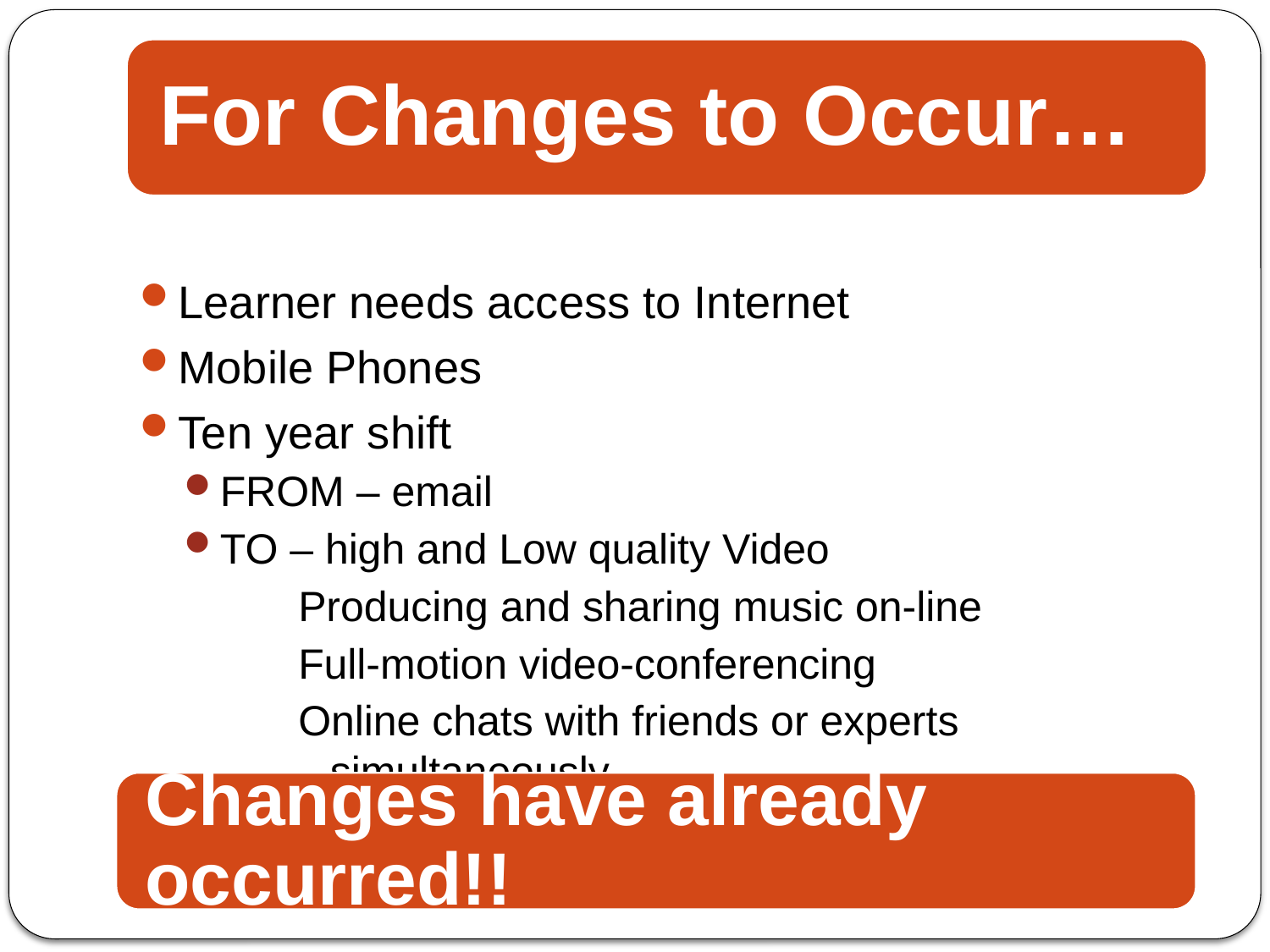

For Changes to Occur…

Learner needs access to Internet
Mobile Phones
Ten year shift
FROM – email
TO – high and Low quality Video
Producing and sharing music on-line
Full-motion video-conferencing
Online chats with friends or experts simultaneously.
Changes have already occurred!!